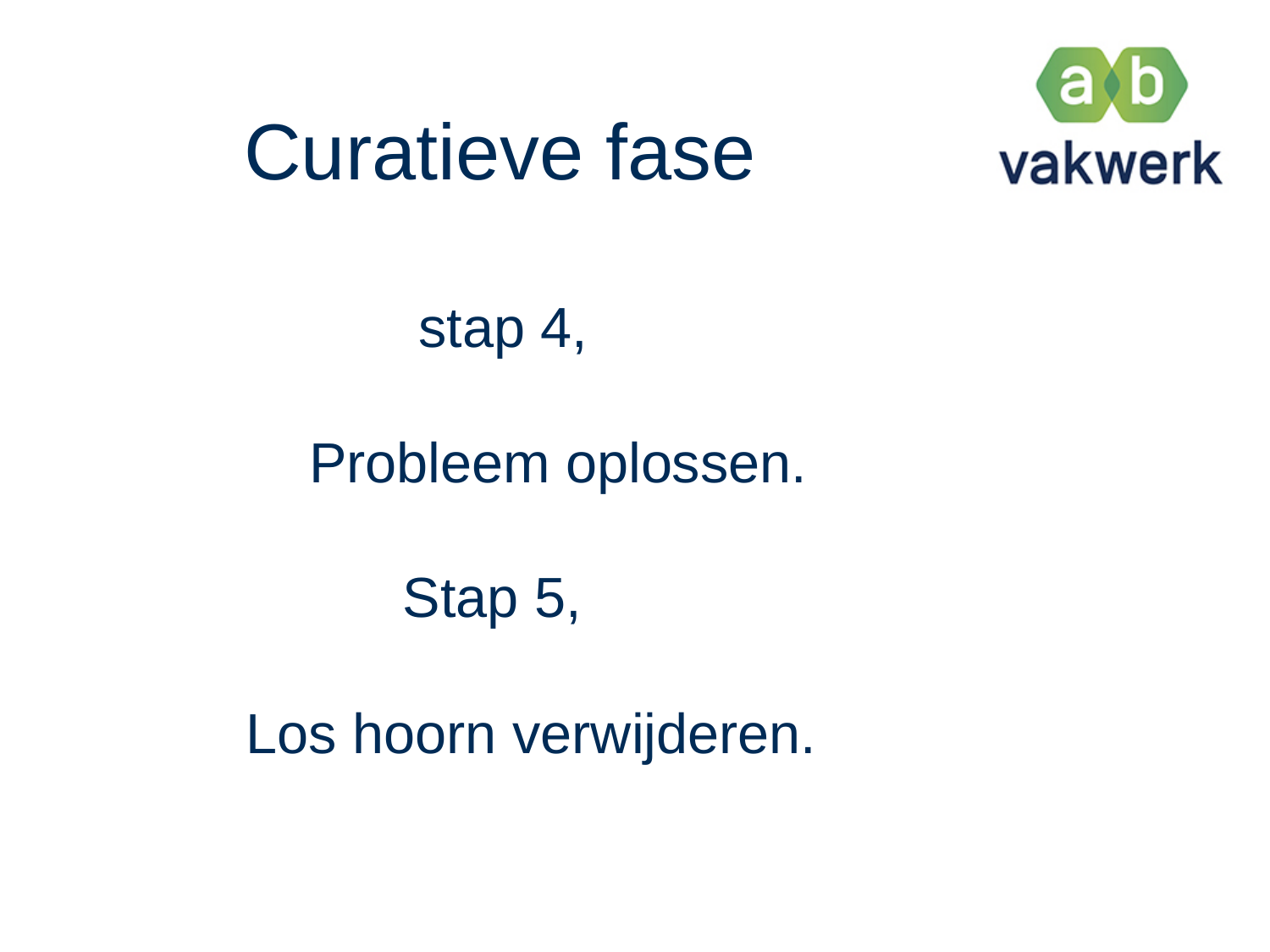

# Curatieve fase
                     stap 4,

              Probleem oplossen.

                    Stap 5,

          Los hoorn verwijderen.